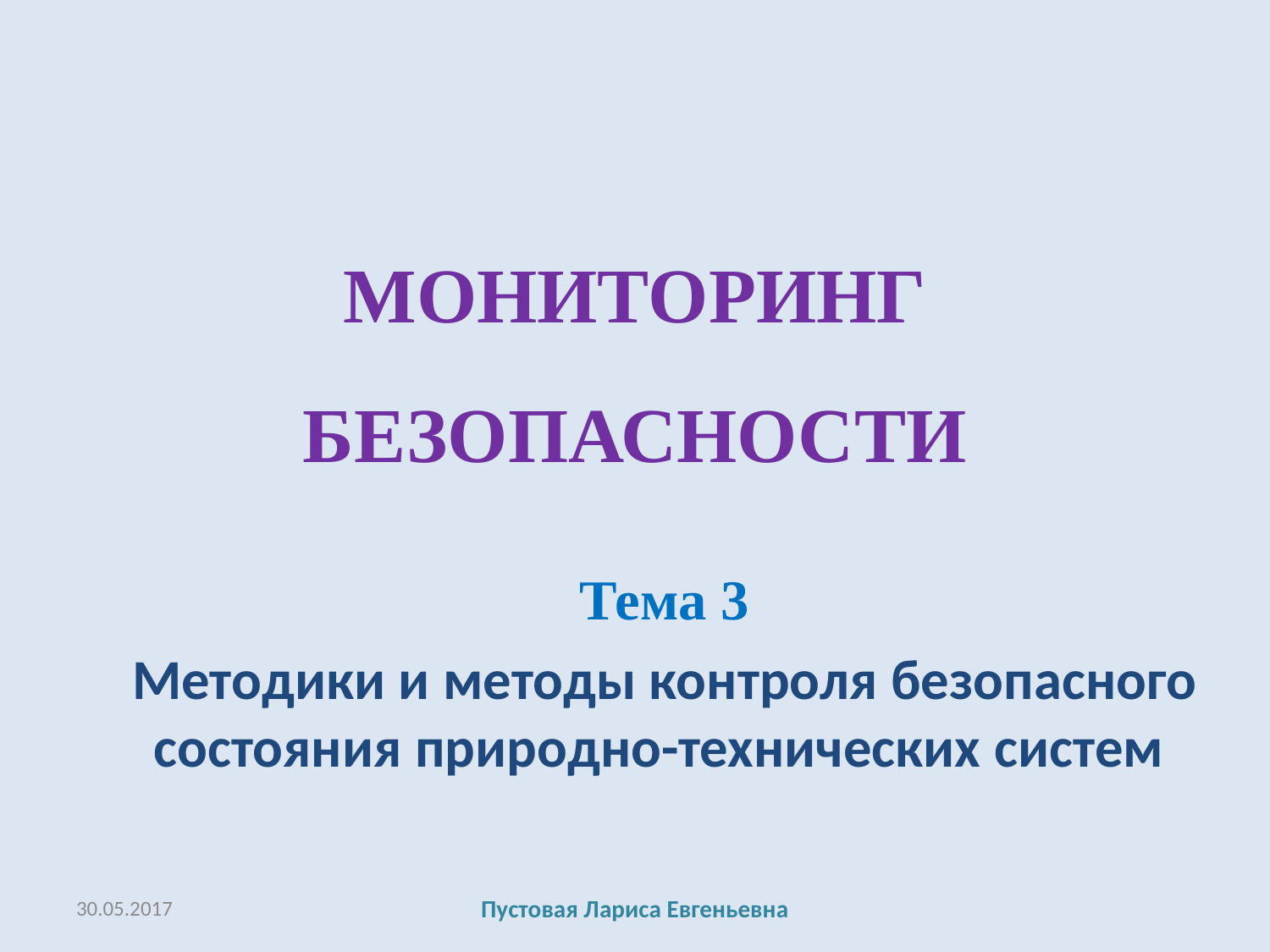

# МОНИТОРИНГ БЕЗОПАСНОСТИ
Тема 3
Методики и методы контроля безопасного состояния природно-технических систем
30.05.2017
Пустовая Лариса Евгеньевна